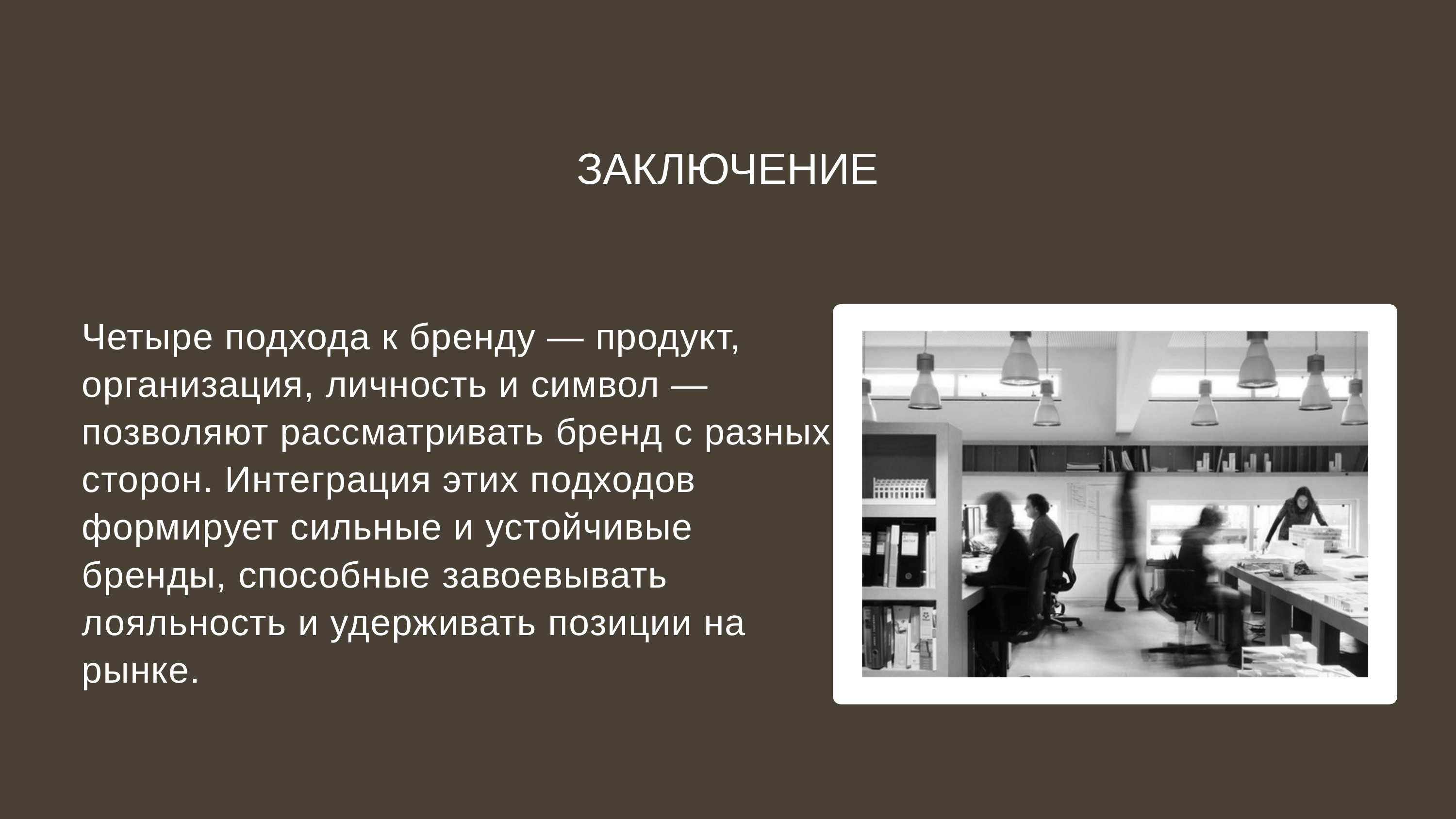

ЗАКЛЮЧЕНИЕ

Четыре подхода к бренду — продукт, организация, личность и символ — позволяют рассматривать бренд с разных сторон. Интеграция этих подходов формирует сильные и устойчивые бренды, способные завоевывать лояльность и удерживать позиции на рынке.